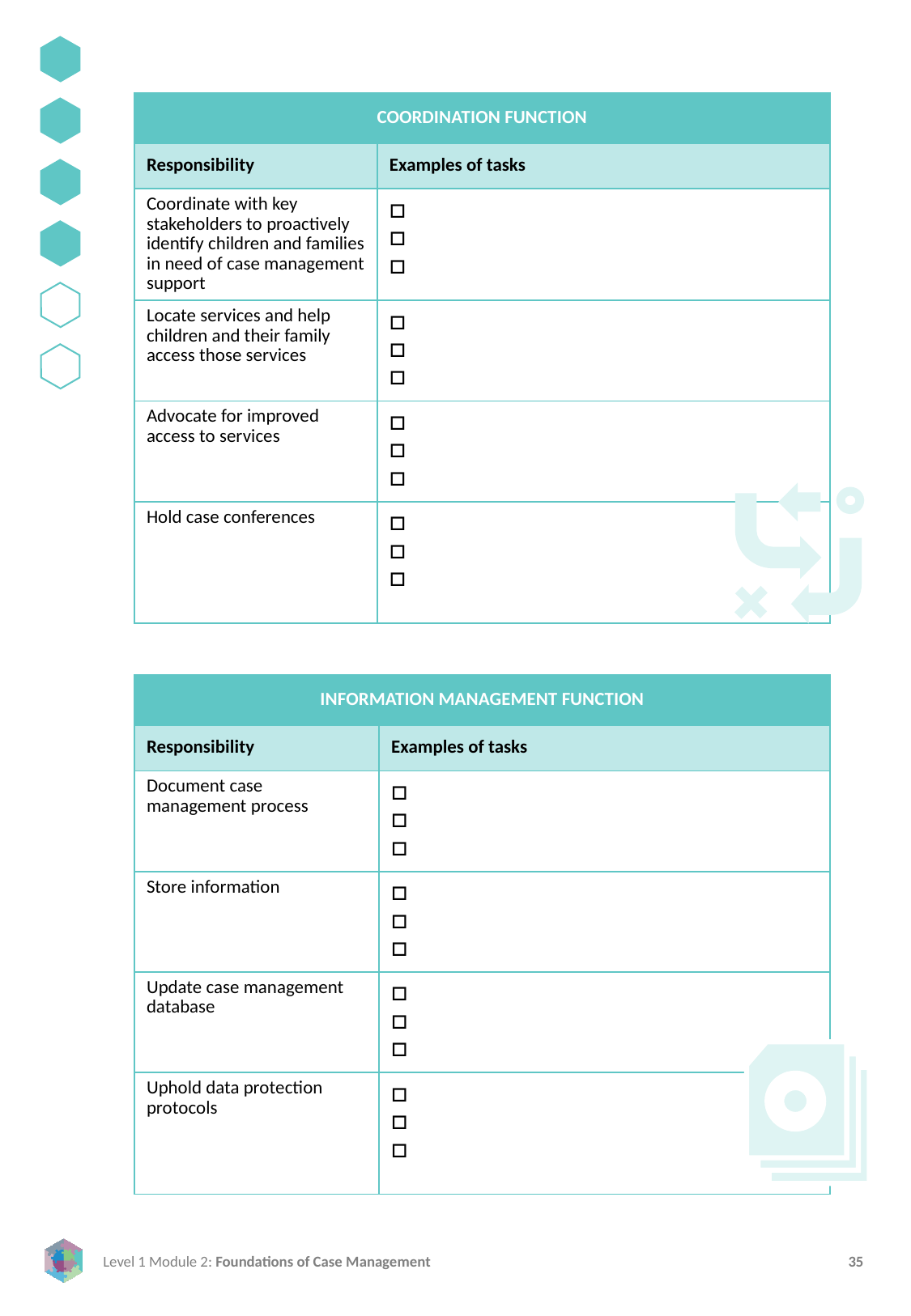

| COORDINATION FUNCTION |  |
| --- | --- |
| Responsibility | Examples of tasks |
| Coordinate with key stakeholders to proactively identify children and families in need of case management support |  |
| Locate services and help children and their family access those services |  |
| Advocate for improved access to services |  |
| Hold case conferences |  |

| INFORMATION MANAGEMENT FUNCTION |  |
| --- | --- |
| Responsibility | Examples of tasks |
| Document case management process |  |
| Store information |  |
| Update case management database |  |
| Uphold data protection protocols |  |